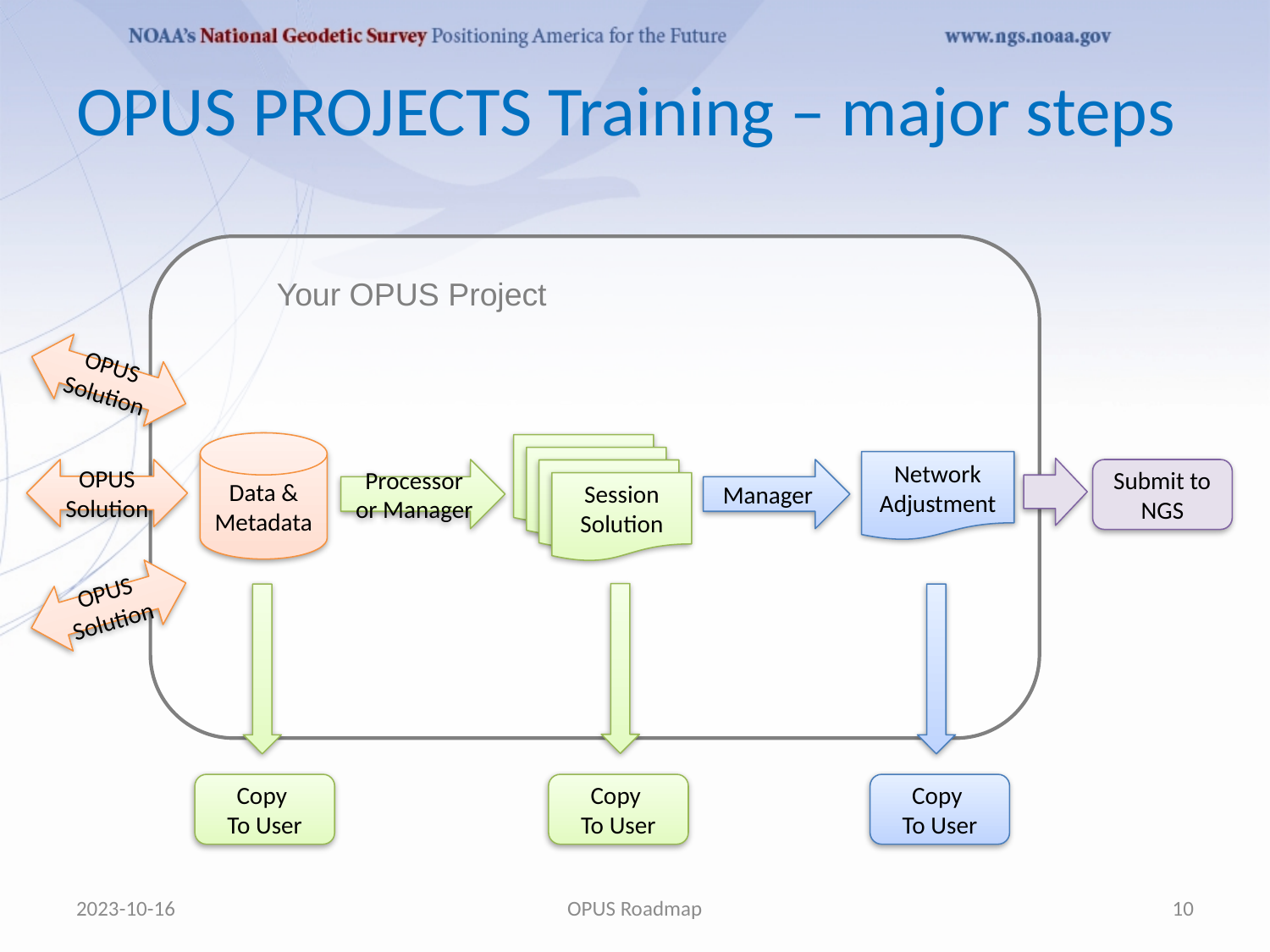

# OPUS PROJECTS Training – major steps

Your OPUS Project
OPUS Solution
Data &
Metadata
Session
Solution
Session
Solution
Session
Solution
Session
Solution
Network
Adjustment
OPUS Solution
Processor or Manager
Manager
Submit to
NGS

OPUS Solution

Copy
To User
Copy
To User
Copy
To User
2023-10-16
OPUS Roadmap
10